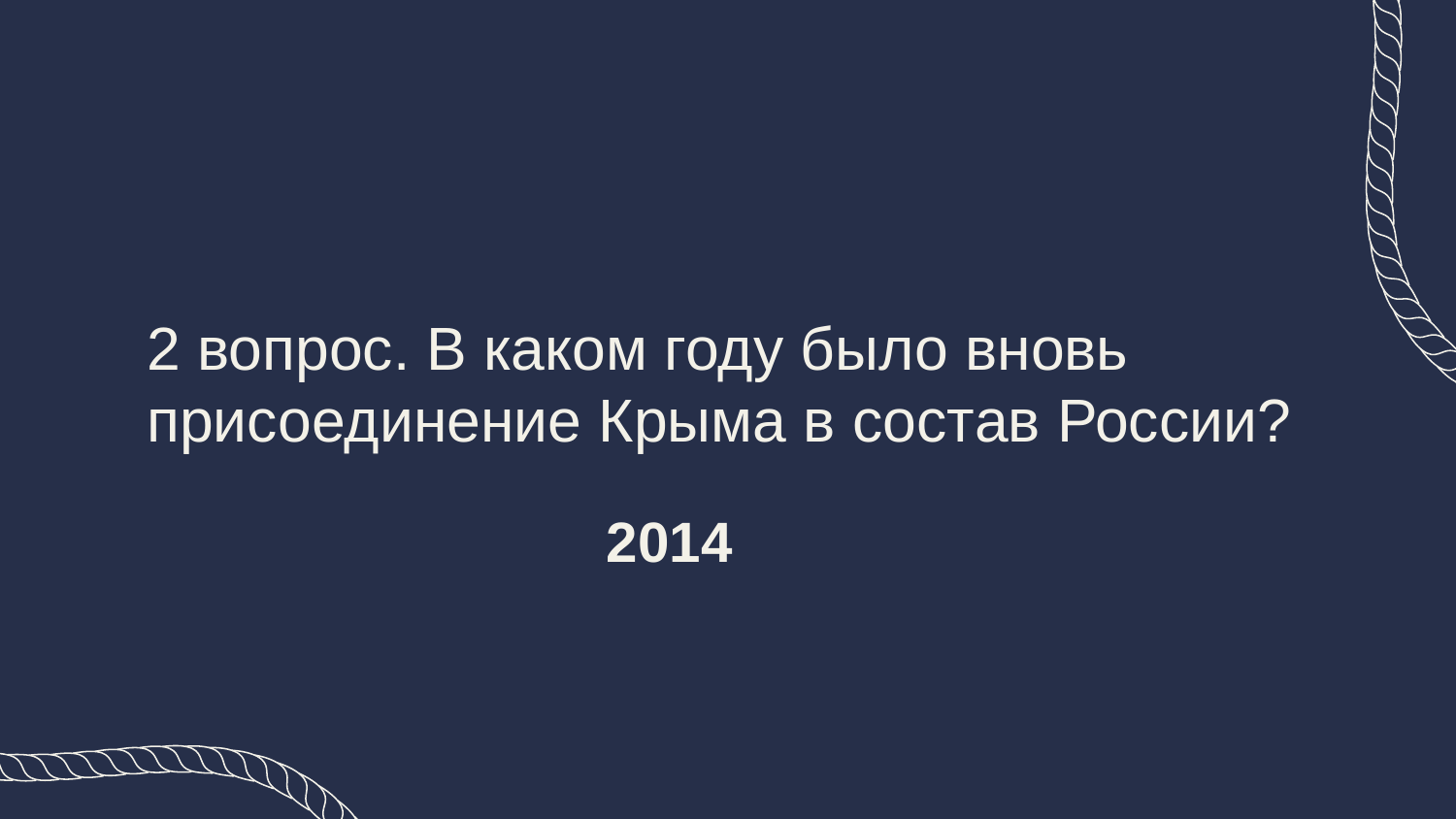

# 2 вопрос. В каком году было вновь присоединение Крыма в состав России?
2014